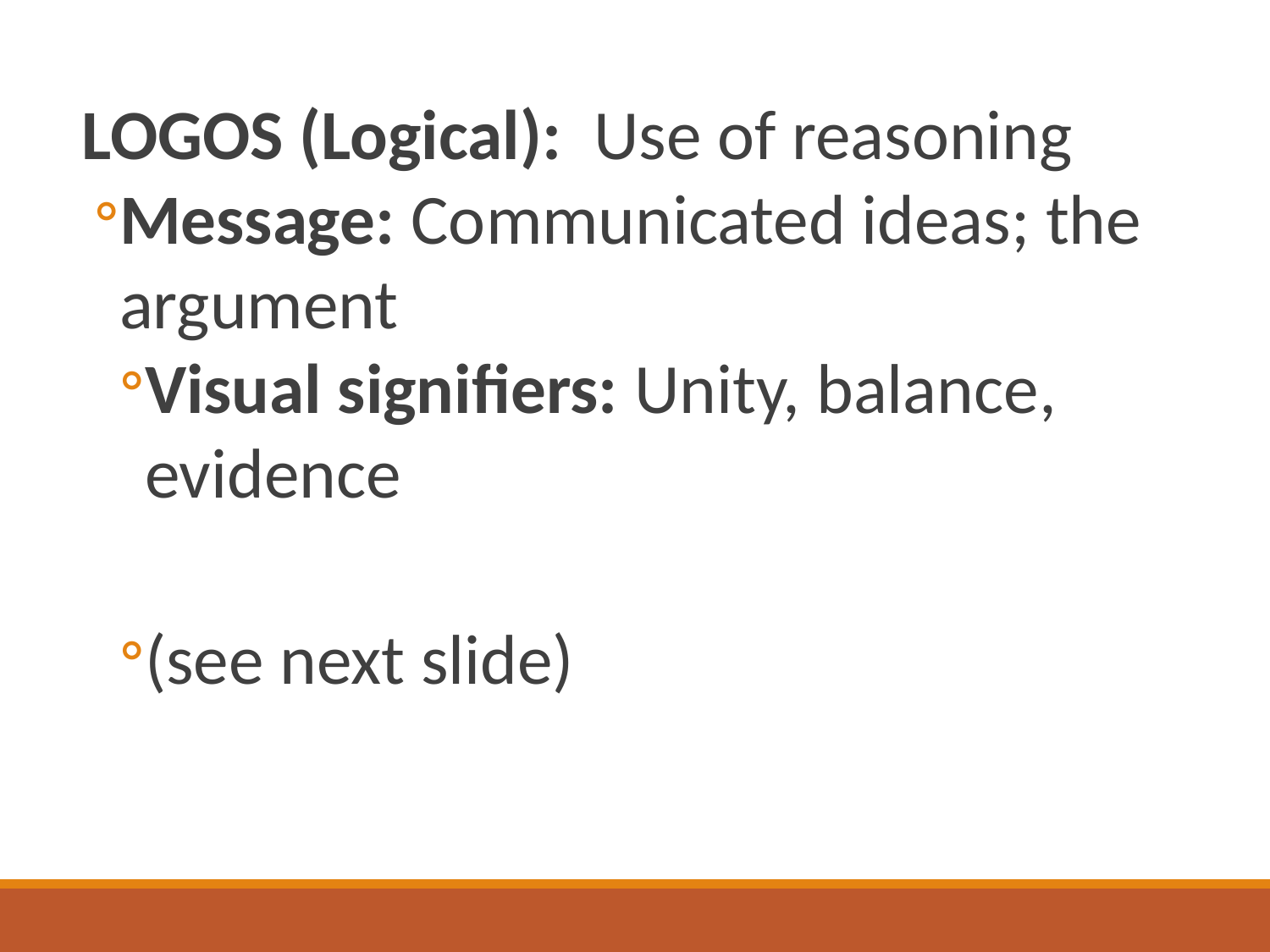

LOGOS (Logical):  Use of reasoning
Message: Communicated ideas; the argument
Visual signifiers: Unity, balance, evidence

(see next slide)